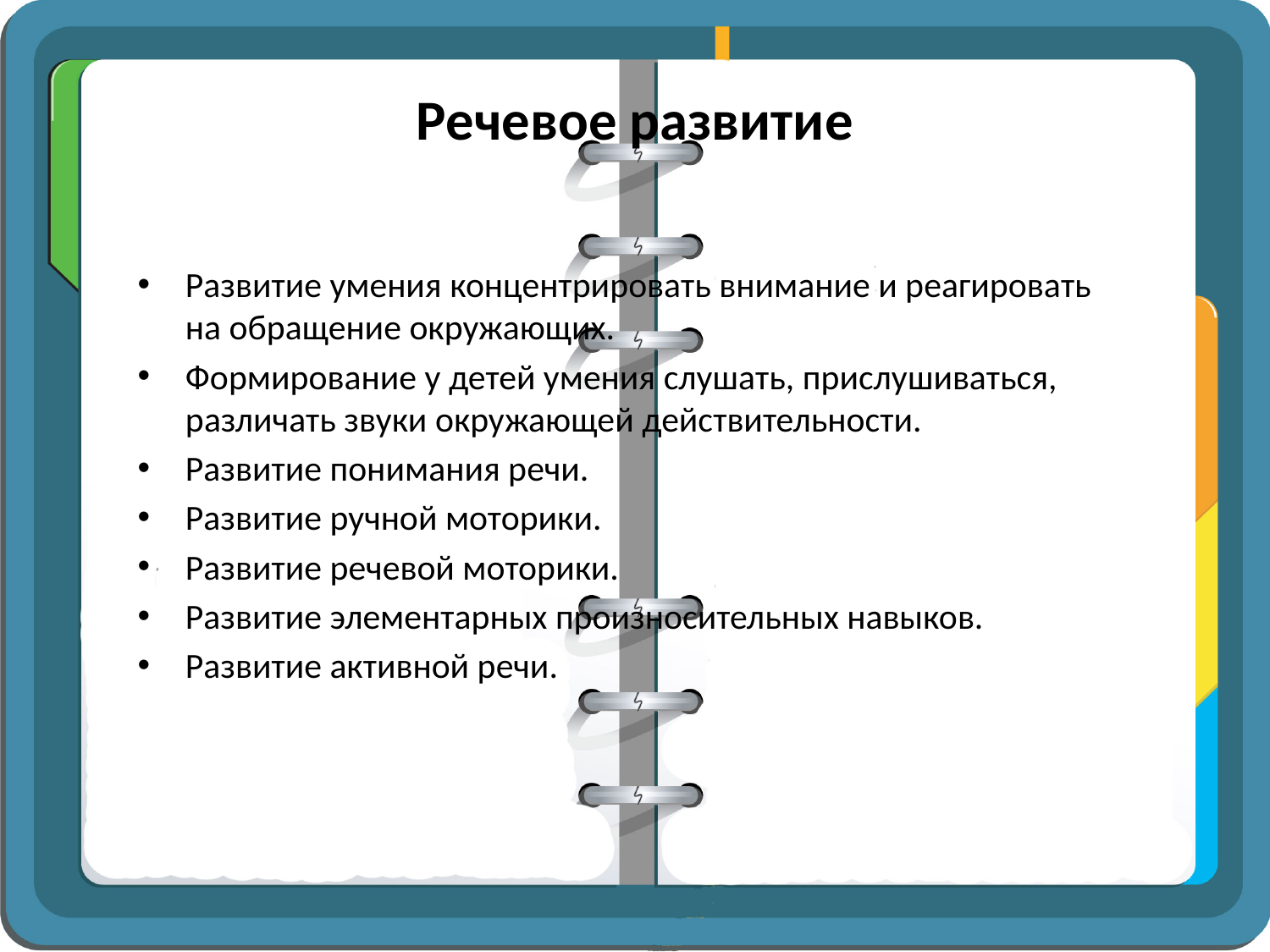

# Речевое развитие
Развитие умения концентрировать внимание и реагировать на обращение окружающих.
Формирование у детей умения слушать, прислушиваться, различать звуки окружающей действительности.
Развитие понимания речи.
Развитие ручной моторики.
Развитие речевой моторики.
Развитие элементарных произносительных навыков.
Развитие активной речи.